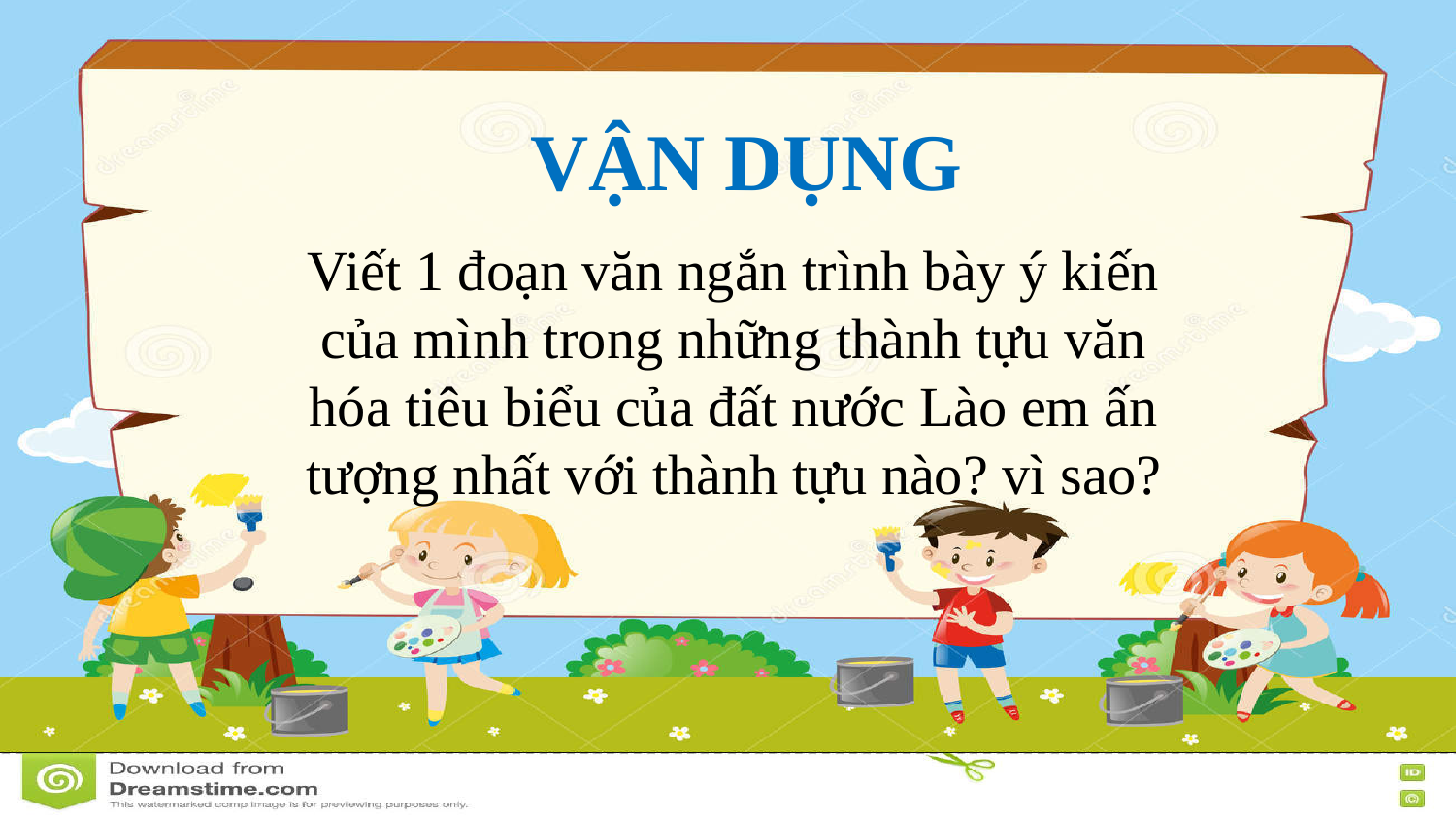

VẬN DỤNG
Viết 1 đoạn văn ngắn trình bày ý kiến của mình trong những thành tựu văn hóa tiêu biểu của đất nước Lào em ấn tượng nhất với thành tựu nào? vì sao?